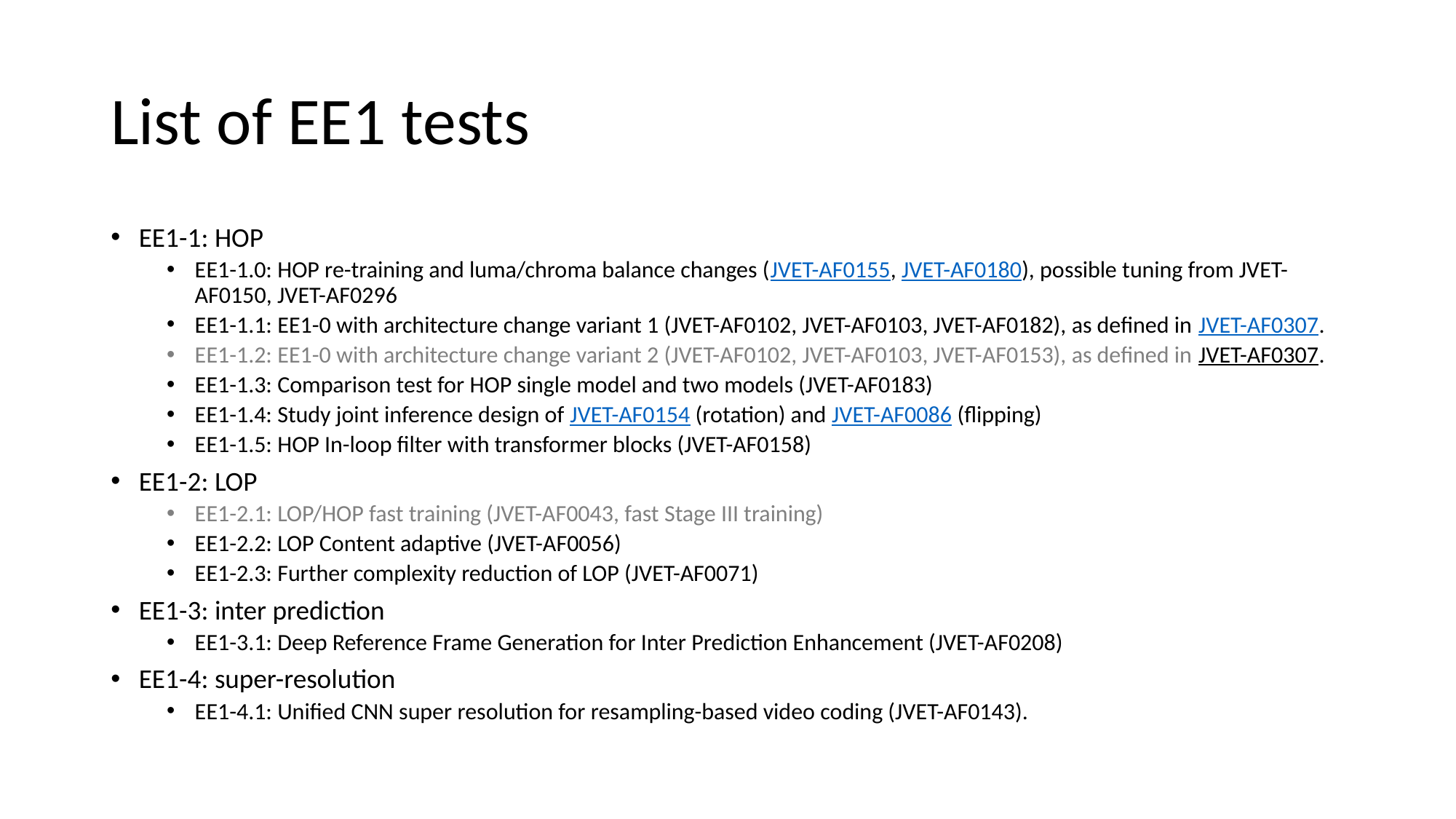

# List of EE1 tests
EE1-1: HOP
EE1-1.0: HOP re-training and luma/chroma balance changes (JVET-AF0155, JVET-AF0180), possible tuning from JVET-AF0150, JVET-AF0296
EE1-1.1: EE1-0 with architecture change variant 1 (JVET-AF0102, JVET-AF0103, JVET-AF0182), as defined in JVET-AF0307.
EE1-1.2: EE1-0 with architecture change variant 2 (JVET-AF0102, JVET-AF0103, JVET-AF0153), as defined in JVET-AF0307.
EE1-1.3: Comparison test for HOP single model and two models (JVET-AF0183)
EE1-1.4: Study joint inference design of JVET-AF0154 (rotation) and JVET-AF0086 (flipping)
EE1-1.5: HOP In-loop filter with transformer blocks (JVET-AF0158)
EE1-2: LOP
EE1-2.1: LOP/HOP fast training (JVET-AF0043, fast Stage III training)
EE1-2.2: LOP Content adaptive (JVET-AF0056)
EE1-2.3: Further complexity reduction of LOP (JVET-AF0071)
EE1-3: inter prediction
EE1-3.1: Deep Reference Frame Generation for Inter Prediction Enhancement (JVET-AF0208)
EE1-4: super-resolution
EE1-4.1: Unified CNN super resolution for resampling-based video coding (JVET-AF0143).